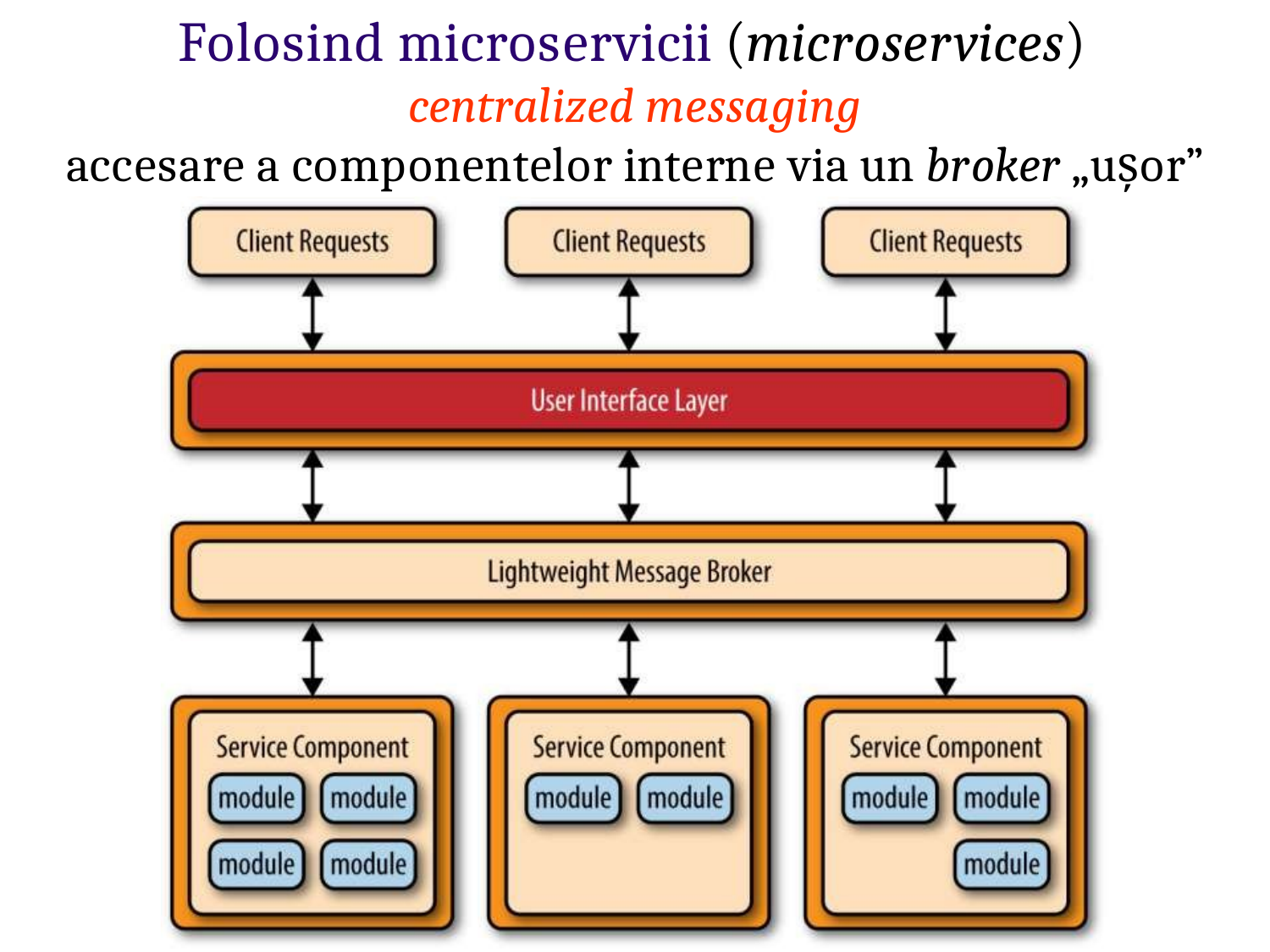

Folosind microservicii (microservices)
centralized messaging
accesare a componentelor interne via un broker „ușor”